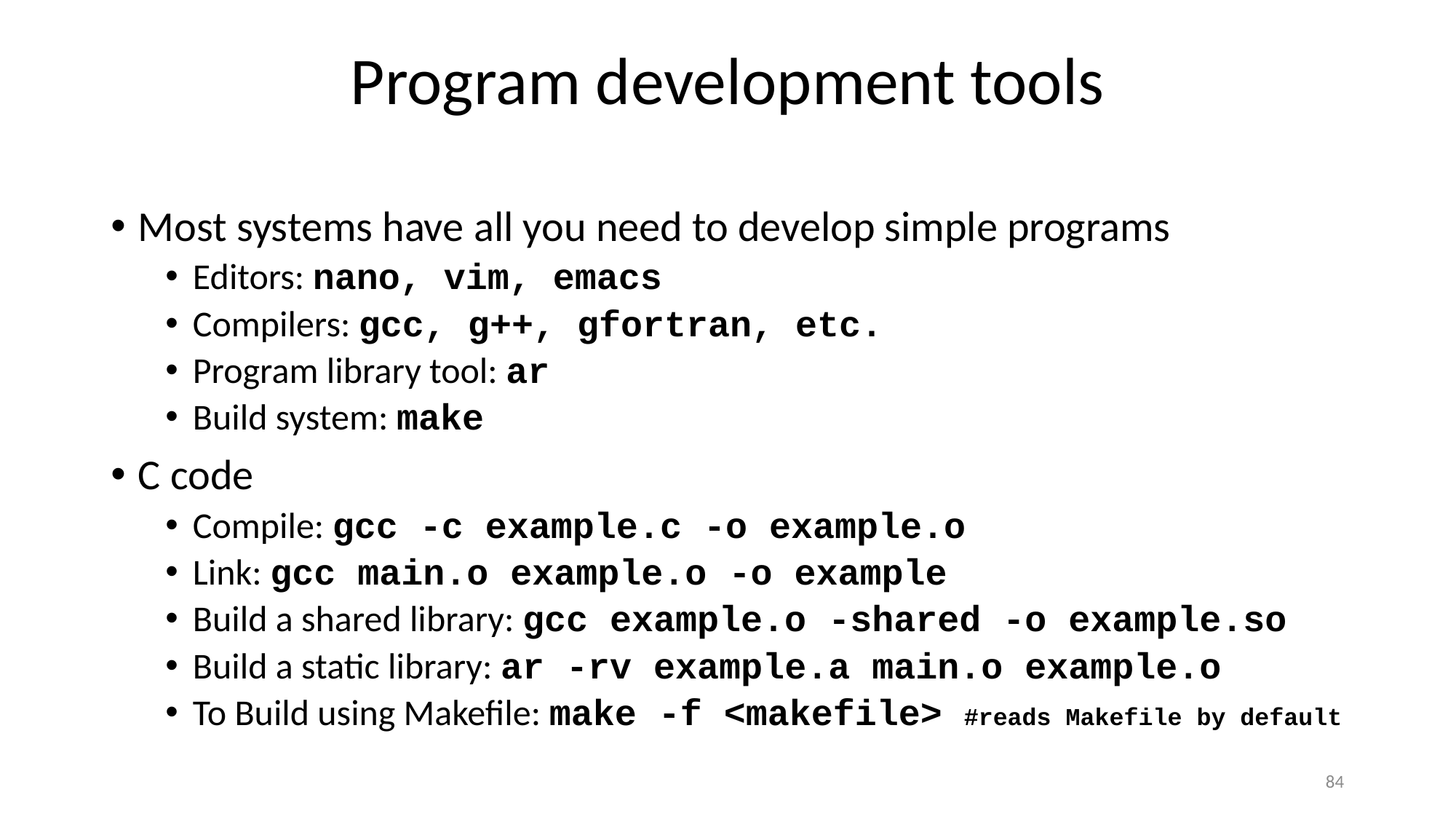

# Program development tools
Most systems have all you need to develop simple programs
Editors: nano, vim, emacs
Compilers: gcc, g++, gfortran, etc.
Program library tool: ar
Build system: make
C code
Compile: gcc -c example.c -o example.o
Link: gcc main.o example.o -o example
Build a shared library: gcc example.o -shared -o example.so
Build a static library: ar -rv example.a main.o example.o
To Build using Makefile: make -f <makefile> #reads Makefile by default
84